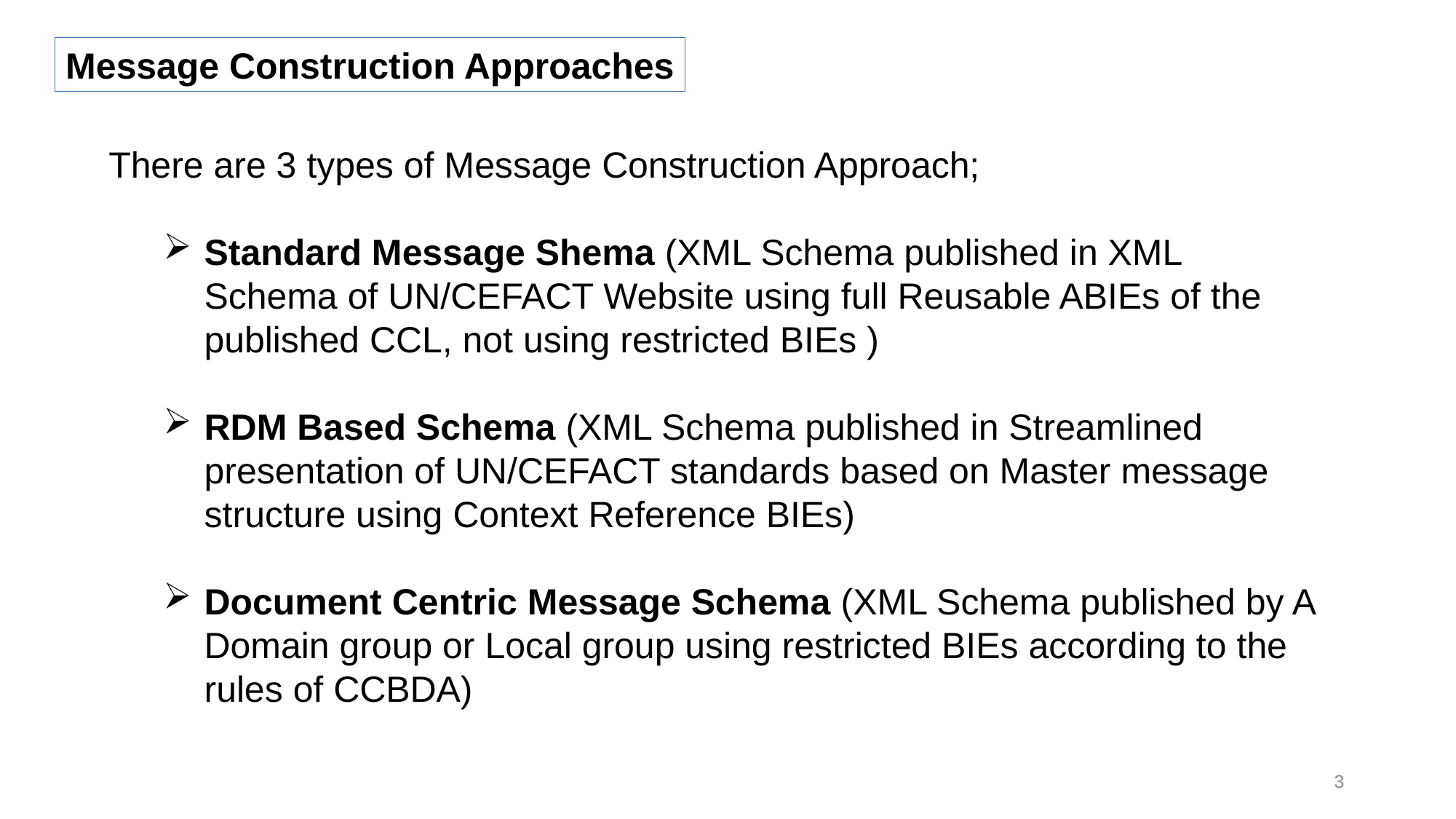

Message Construction Approaches
There are 3 types of Message Construction Approach;

Standard Message Shema (XML Schema published in XML Schema of UN/CEFACT Website using full Reusable ABIEs of the published CCL, not using restricted BIEs )

RDM Based Schema (XML Schema published in Streamlined presentation of UN/CEFACT standards based on Master message  structure using Context Reference BIEs)

Document Centric Message Schema (XML Schema published by A Domain group or Local group using restricted BIEs according to the rules of CCBDA)

3